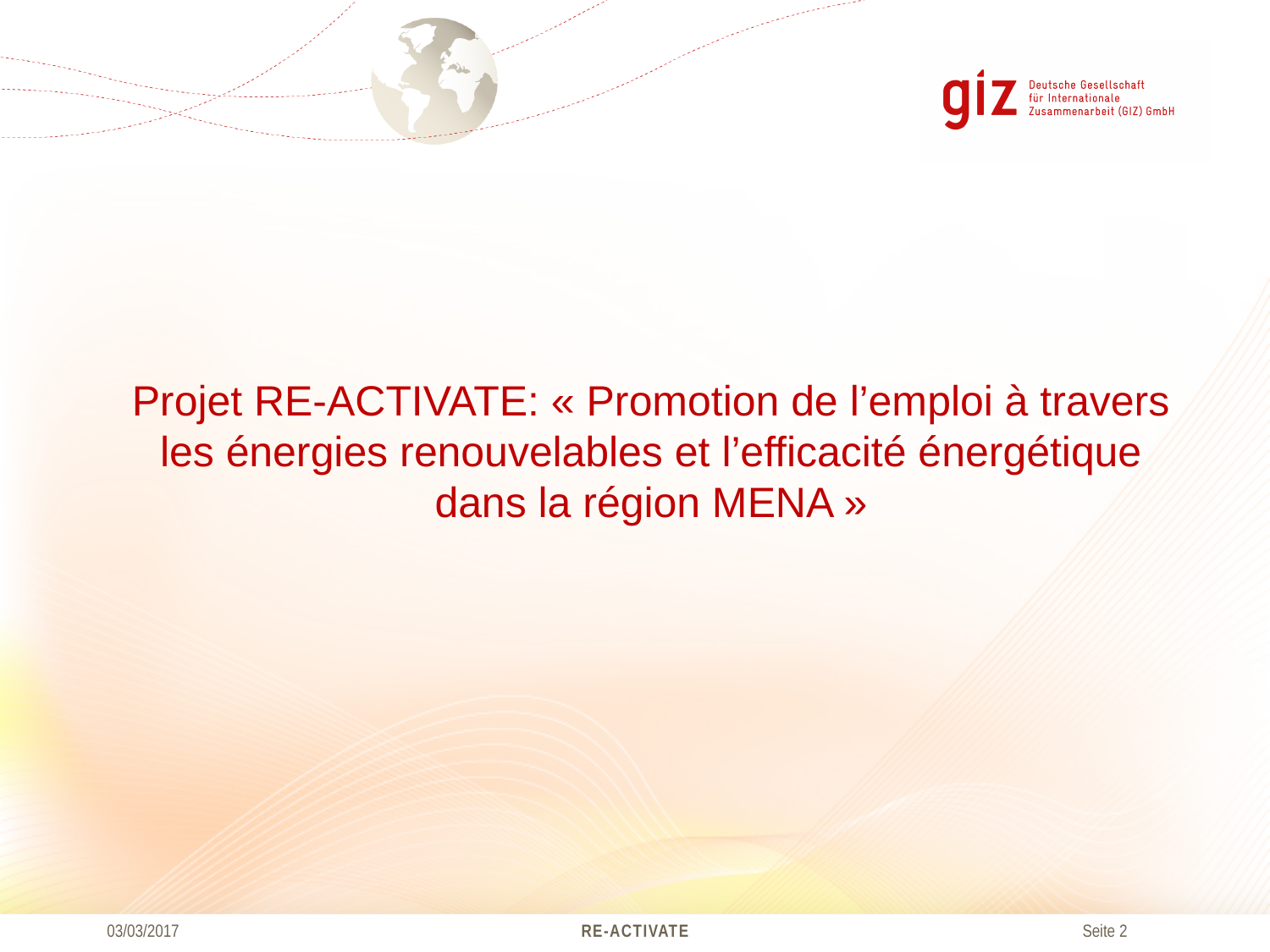

# Projet RE-ACTIVATE: « Promotion de l’emploi à travers les énergies renouvelables et l’efficacité énergétique dans la région MENA »
03/03/2017
RE-ACTIVATE